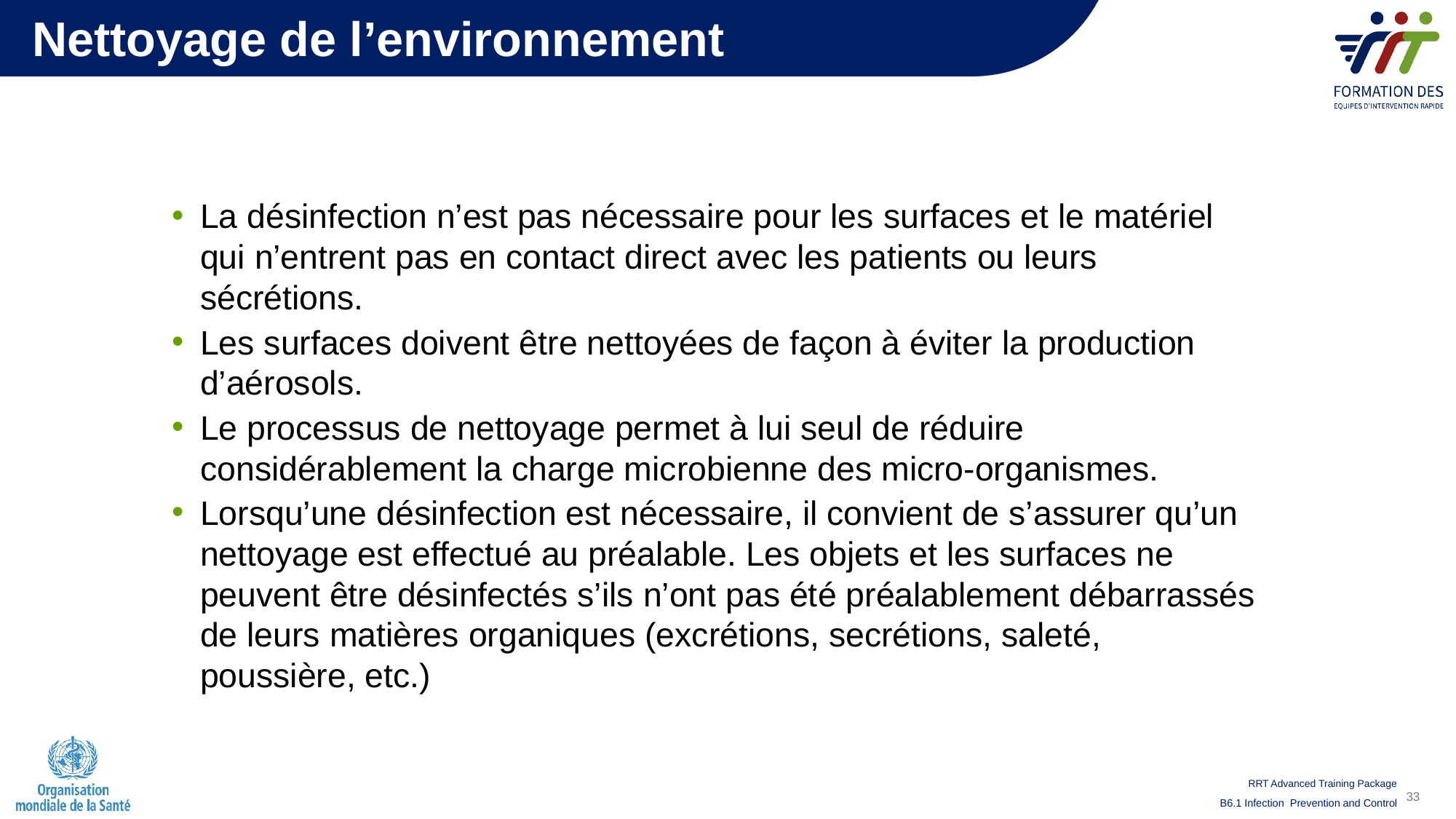

Nettoyage de l’environnement

La désinfection n’est pas nécessaire pour les surfaces et le matériel qui n’entrent pas en contact direct avec les patients ou leurs sécrétions.
Les surfaces doivent être nettoyées de façon à éviter la production d’aérosols.
Le processus de nettoyage permet à lui seul de réduire considérablement la charge microbienne des micro-organismes.
Lorsqu’une désinfection est nécessaire, il convient de s’assurer qu’un nettoyage est effectué au préalable. Les objets et les surfaces ne peuvent être désinfectés s’ils n’ont pas été préalablement débarrassés de leurs matières organiques (excrétions, secrétions, saleté, poussière, etc.)